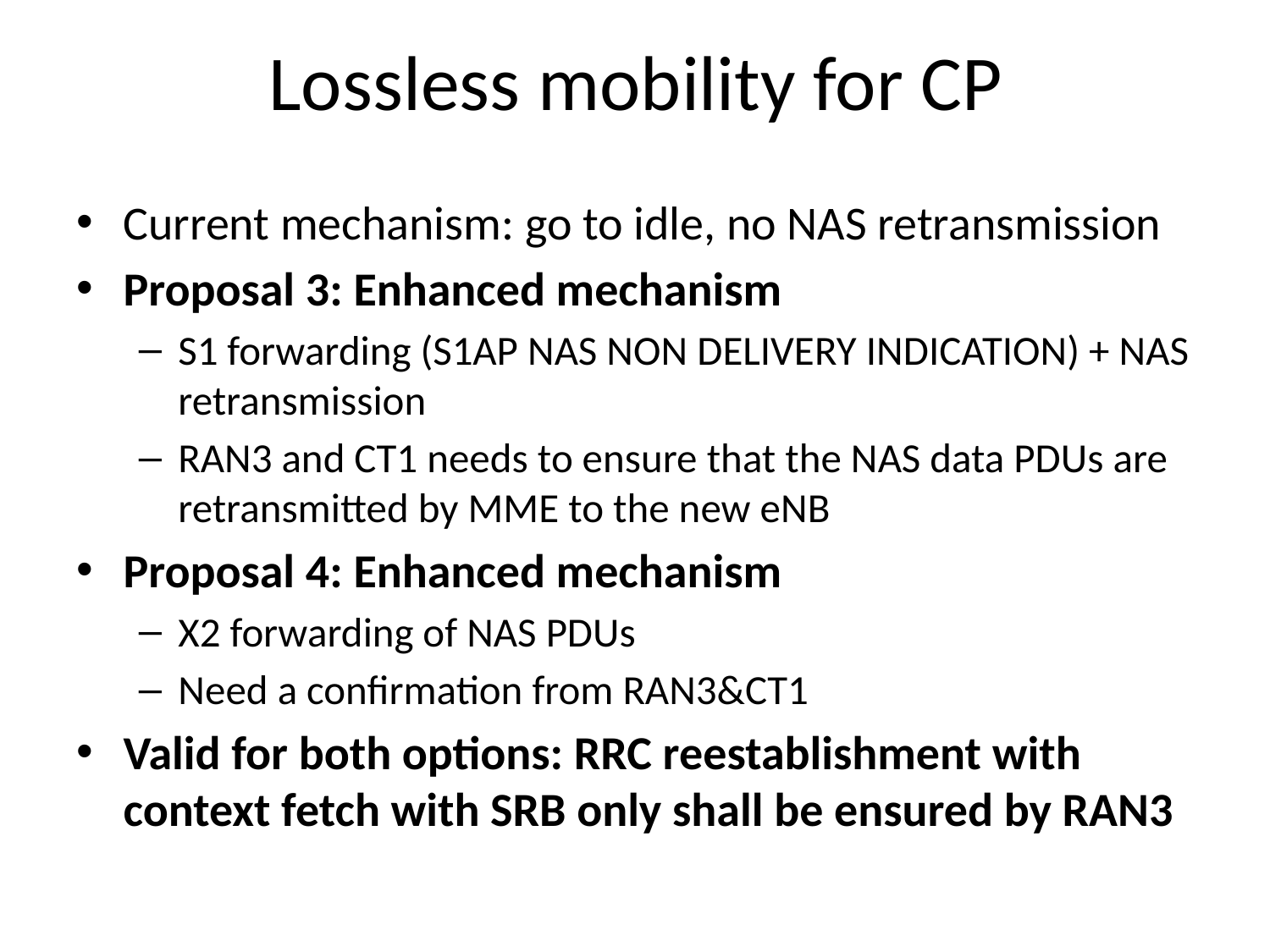

# Lossless mobility for CP
Current mechanism: go to idle, no NAS retransmission
Proposal 3: Enhanced mechanism
S1 forwarding (S1AP NAS NON DELIVERY INDICATION) + NAS retransmission
RAN3 and CT1 needs to ensure that the NAS data PDUs are retransmitted by MME to the new eNB
Proposal 4: Enhanced mechanism
X2 forwarding of NAS PDUs
Need a confirmation from RAN3&CT1
Valid for both options: RRC reestablishment with  context fetch with SRB only shall be ensured by RAN3